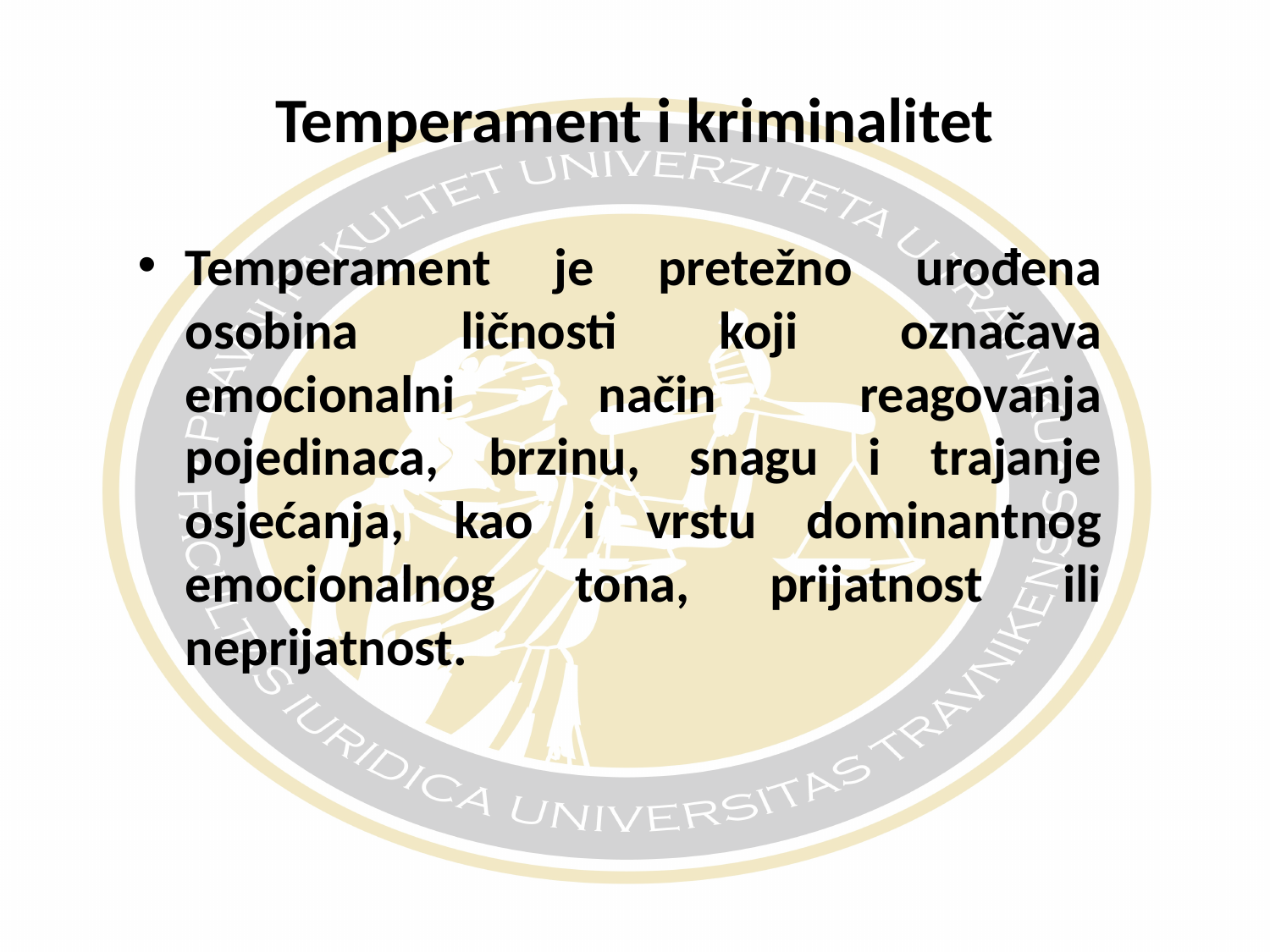

# Temperament i kriminalitet
Temperament je pretežno urođena osobina ličnosti koji označava emocionalni način reagovanja pojedinaca, brzinu, snagu i trajanje osjećanja, kao i vrstu dominantnog emocionalnog tona, prijatnost ili neprijatnost.